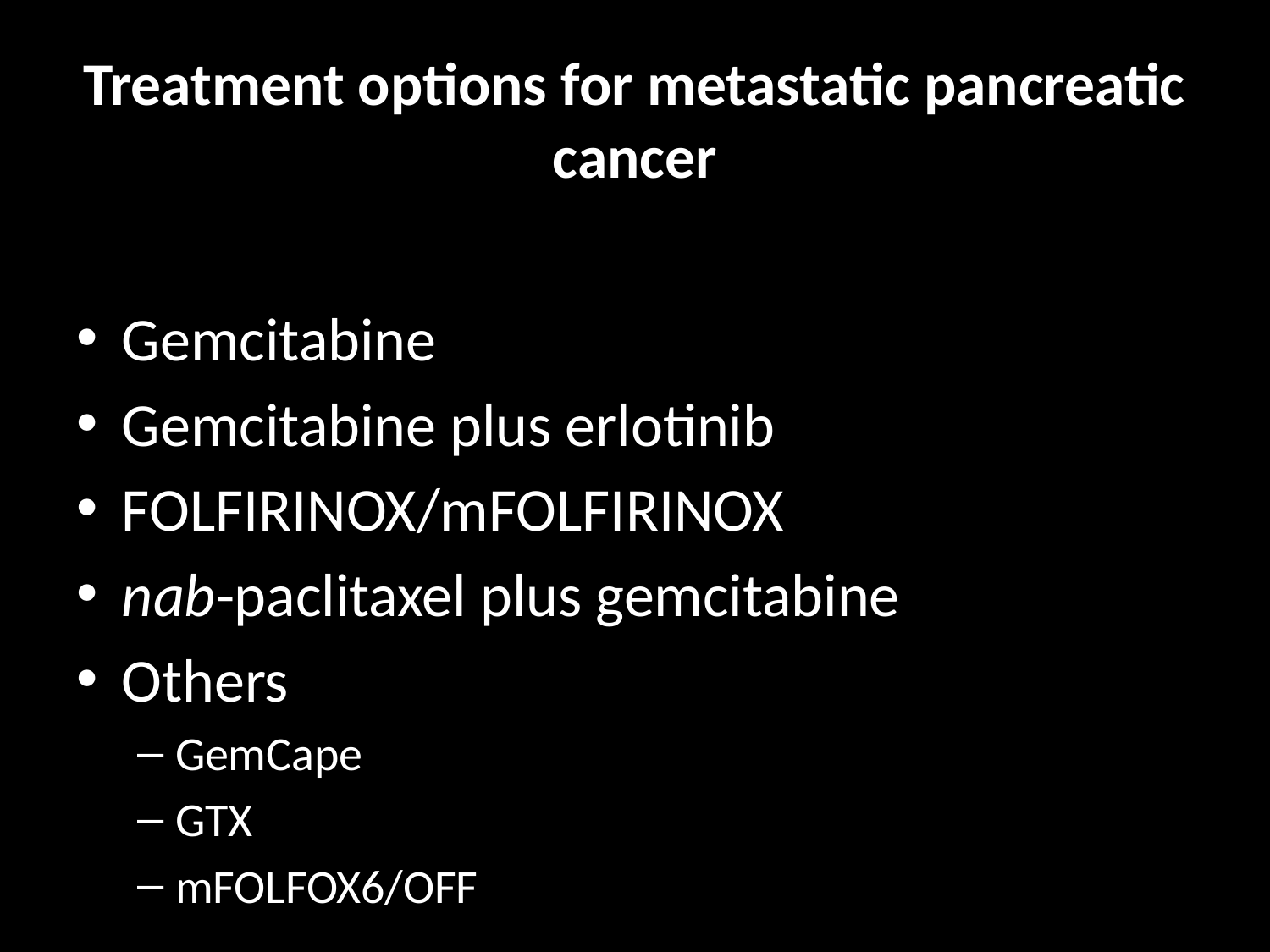

# Treatment options for metastatic pancreatic cancer
Gemcitabine
Gemcitabine plus erlotinib
FOLFIRINOX/mFOLFIRINOX
nab-paclitaxel plus gemcitabine
Others
GemCape
GTX
mFOLFOX6/OFF